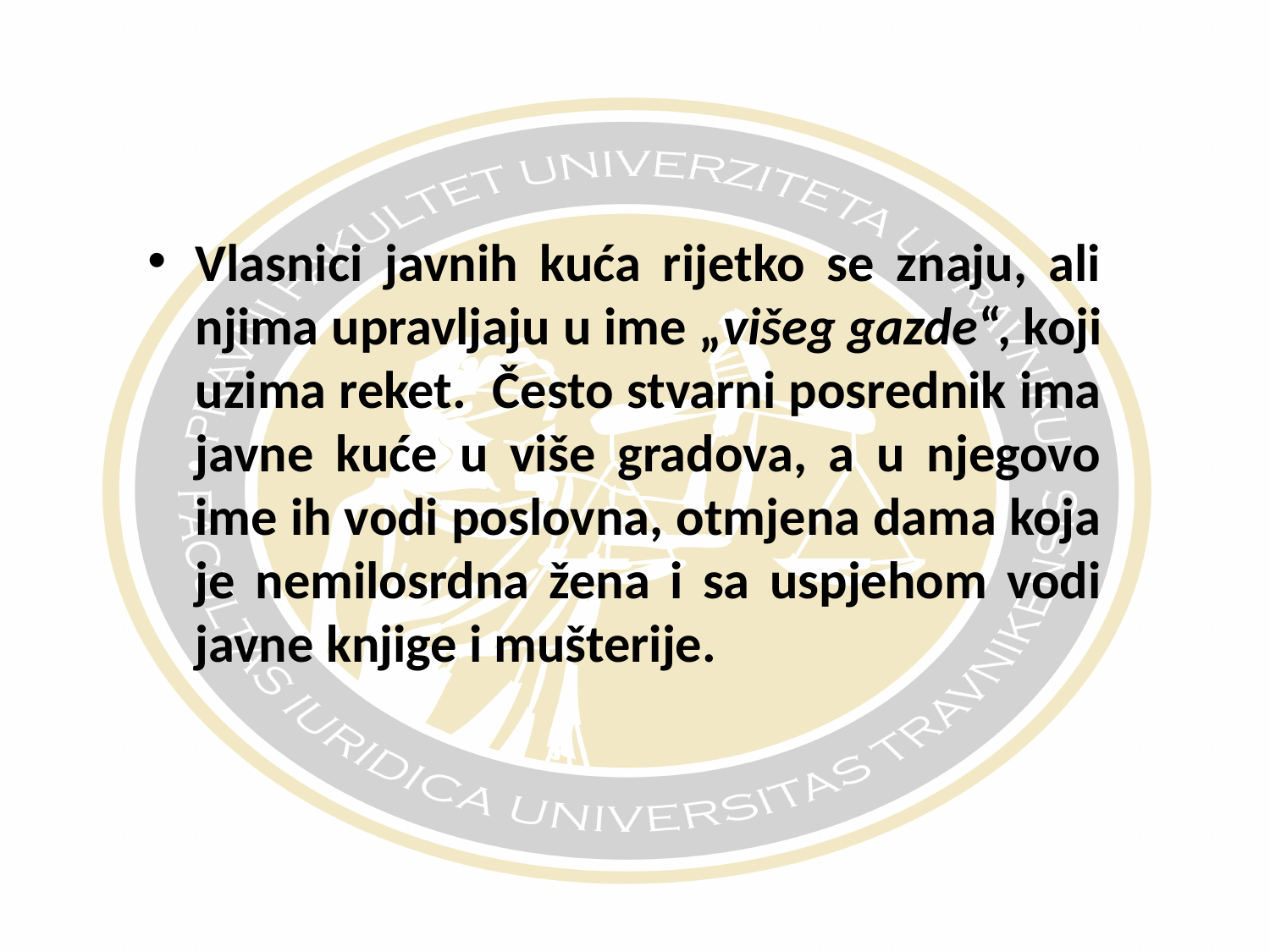

#
Vlasnici javnih kuća rijetko se znaju, ali njima upravljaju u ime „višeg gazde“, koji uzima reket.  Često stvarni posrednik ima javne kuće u više gradova, a u njegovo ime ih vodi poslovna, otmjena dama koja je nemilosrdna žena i sa uspjehom vodi javne knjige i mušterije.